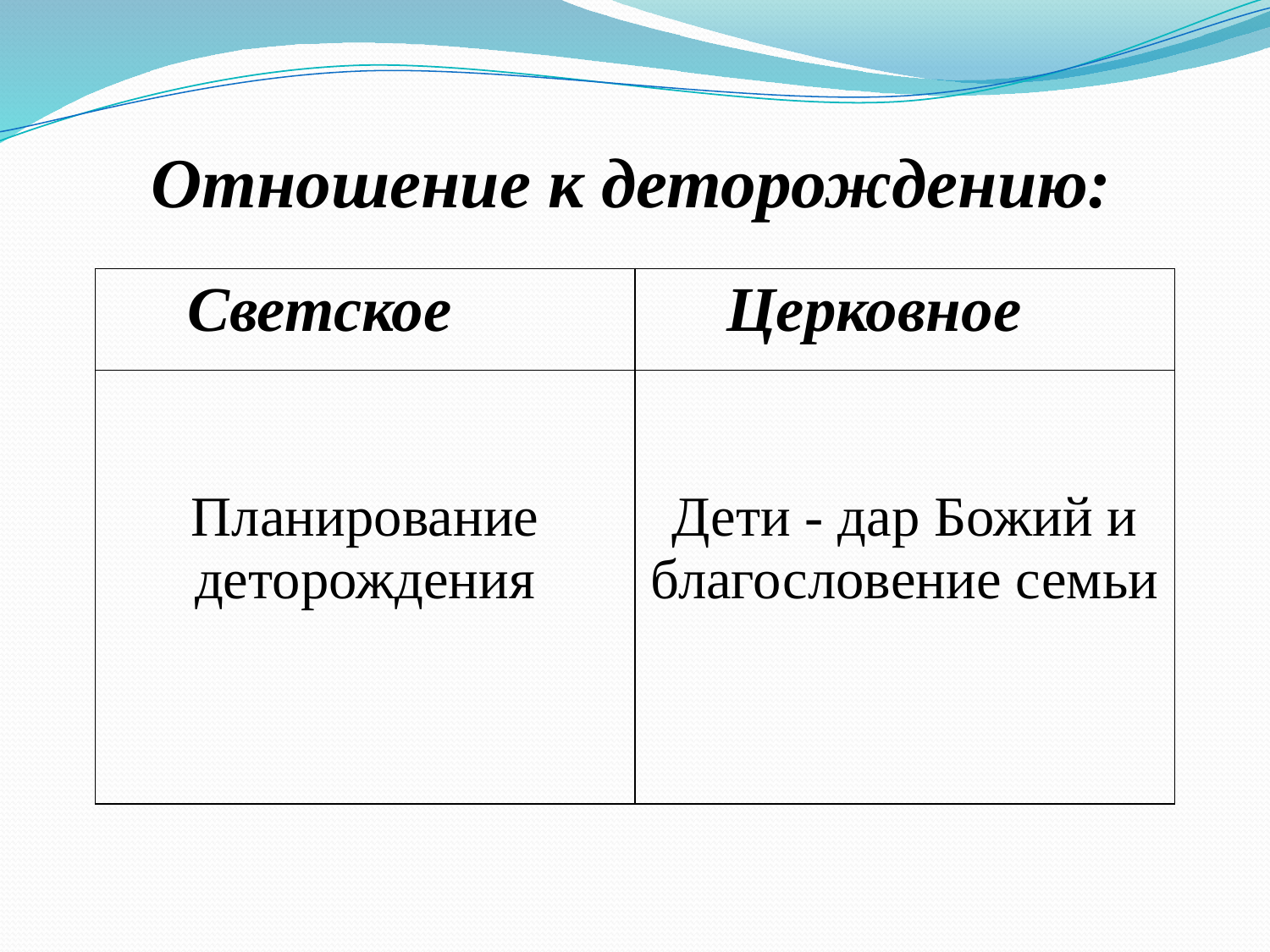

# Отношение к деторождению:
| Светское | Церковное |
| --- | --- |
| Планирование деторождения | Дети - дар Божий и благословение семьи |